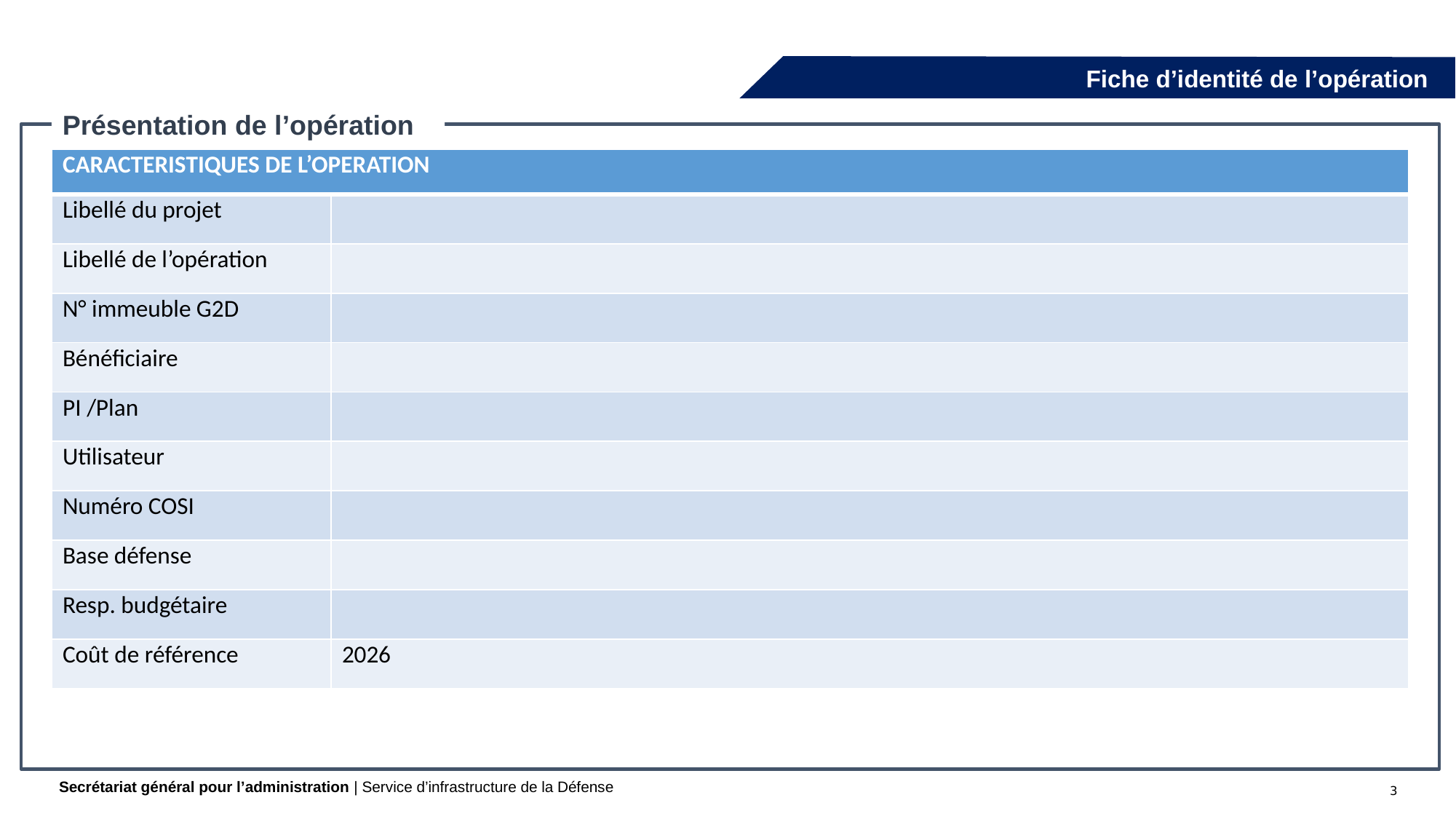

Fiche d’identité de l’opération
Présentation de l’opération

| CARACTERISTIQUES DE L’OPERATION |  |
| --- | --- |
| Libellé du projet |  |
| Libellé de l’opération |  |
| N° immeuble G2D |  |
| Bénéficiaire |  |
| PI /Plan |  |
| Utilisateur |  |
| Numéro COSI |  |
| Base défense |  |
| Resp. budgétaire |  |
| Coût de référence | 2026 |
   OUI
 NON

3